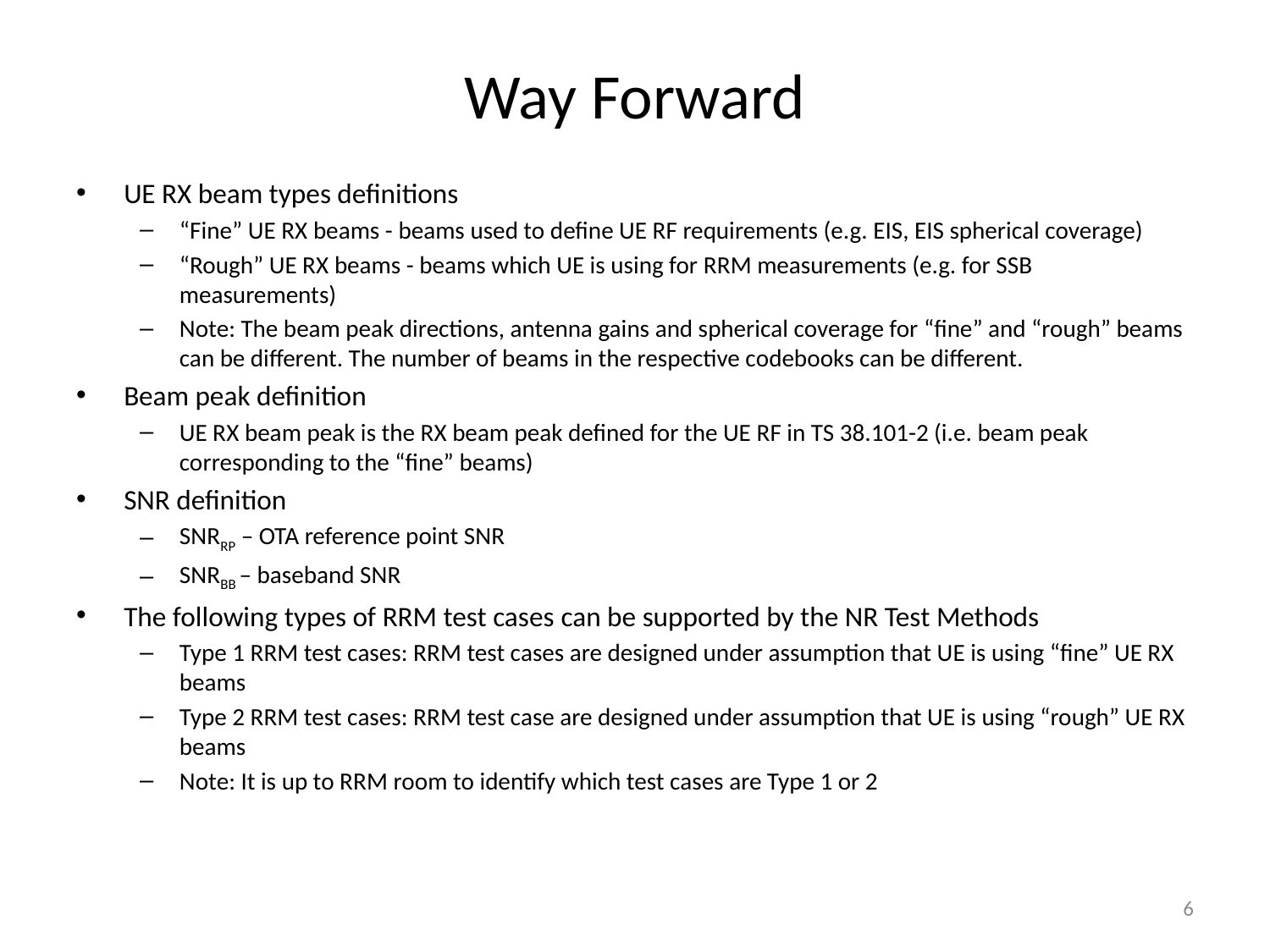

# Way Forward
UE RX beam types definitions
“Fine” UE RX beams - beams used to define UE RF requirements (e.g. EIS, EIS spherical coverage)
“Rough” UE RX beams - beams which UE is using for RRM measurements (e.g. for SSB measurements)
Note: The beam peak directions, antenna gains and spherical coverage for “fine” and “rough” beams can be different. The number of beams in the respective codebooks can be different.
Beam peak definition
UE RX beam peak is the RX beam peak defined for the UE RF in TS 38.101-2 (i.e. beam peak corresponding to the “fine” beams)
SNR definition
SNRRP – OTA reference point SNR
SNRBB – baseband SNR
The following types of RRM test cases can be supported by the NR Test Methods
Type 1 RRM test cases: RRM test cases are designed under assumption that UE is using “fine” UE RX beams
Type 2 RRM test cases: RRM test case are designed under assumption that UE is using “rough” UE RX beams
Note: It is up to RRM room to identify which test cases are Type 1 or 2

6